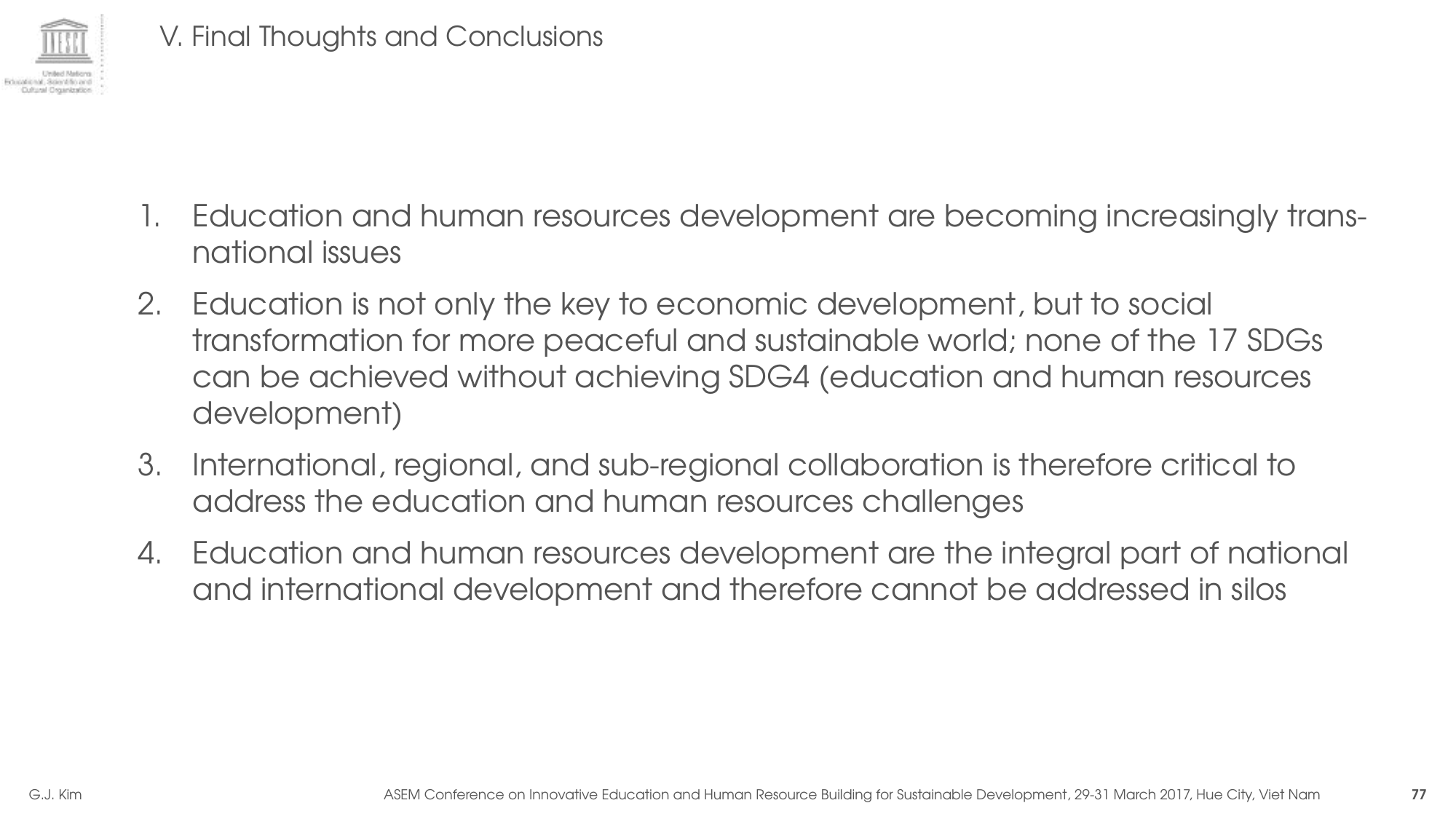

77
V. Final Thoughts and Conclusions
Education and human resources development are becoming increasingly trans-national issues
Education is not only the key to economic development, but to social transformation for more peaceful and sustainable world; none of the 17 SDGs can be achieved without achieving SDG4 (education and human resources development)
International, regional, and sub-regional collaboration is therefore critical to address the education and human resources challenges
Education and human resources development are the integral part of national and international development and therefore cannot be addressed in silos
G.J. Kim                                                                               ASEM Conference on Innovative Education and Human Resource Building for Sustainable Development, 29-31 March 2017, Hue City, Viet Nam